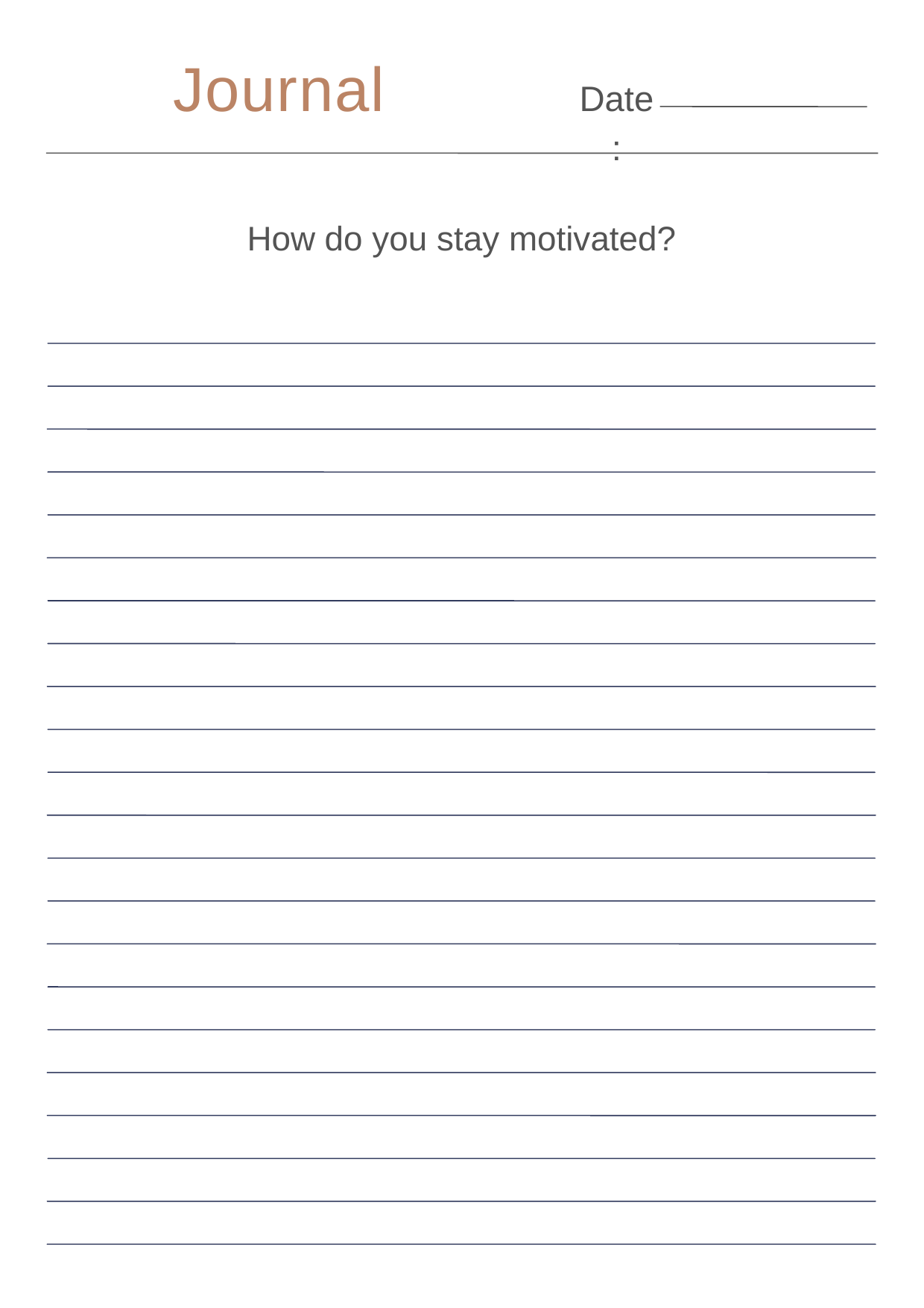

Journal
Date:

How do you stay motivated?